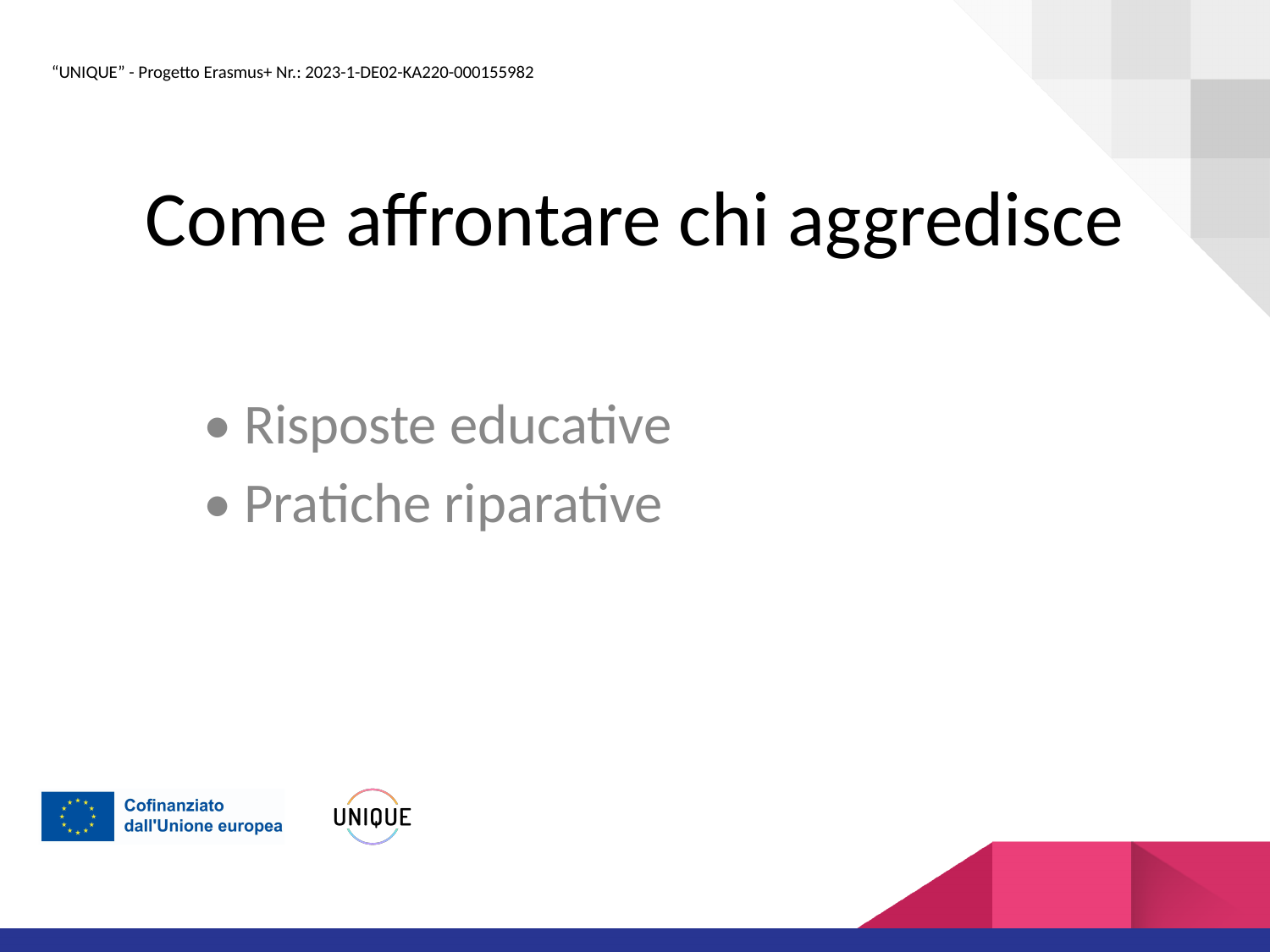

# Come affrontare chi aggredisce
• Risposte educative
• Pratiche riparative